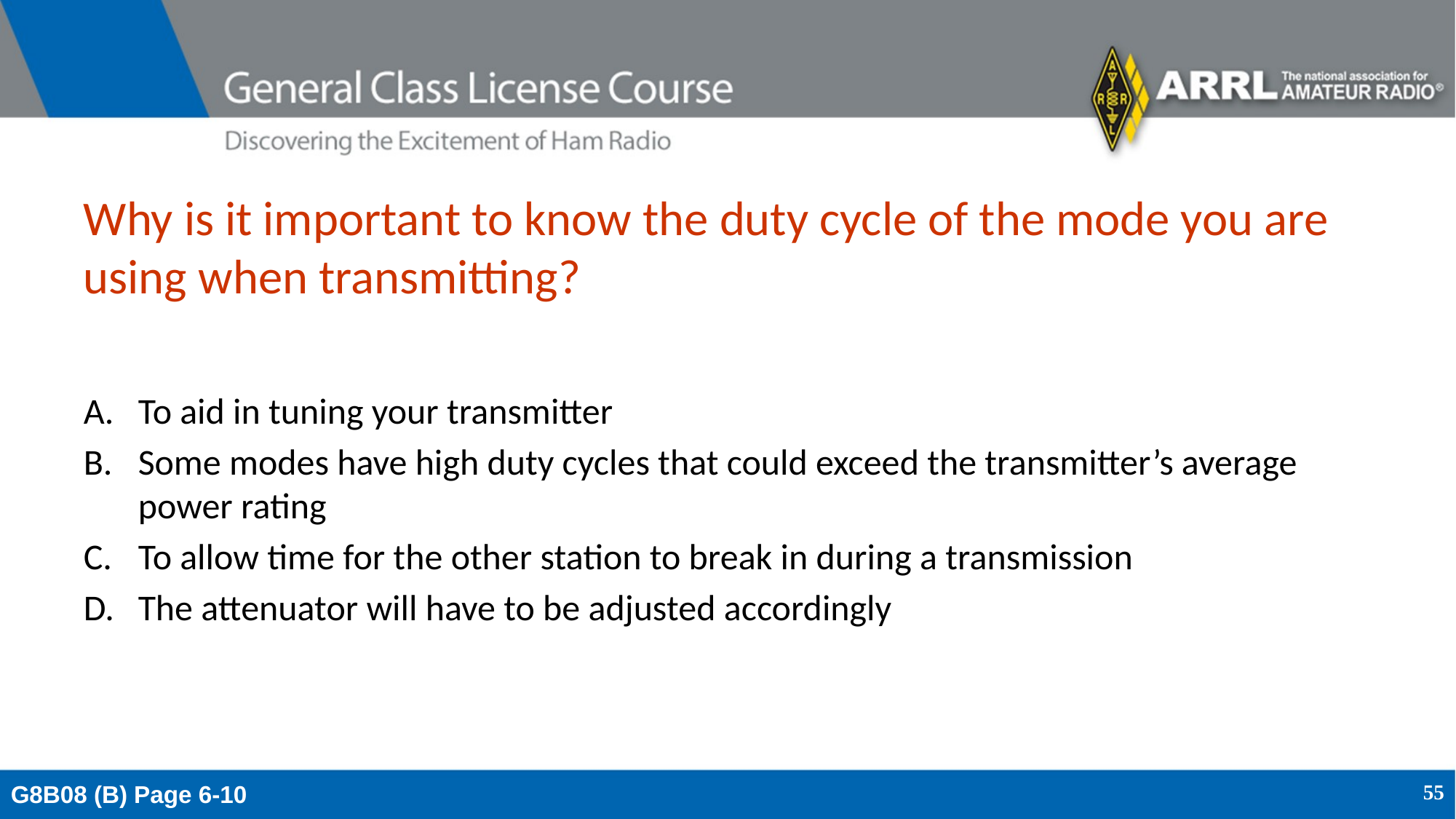

# Why is it important to know the duty cycle of the mode you are using when transmitting?
To aid in tuning your transmitter
Some modes have high duty cycles that could exceed the transmitter’s average power rating
To allow time for the other station to break in during a transmission
The attenuator will have to be adjusted accordingly
G8B08 (B) Page 6-10
55